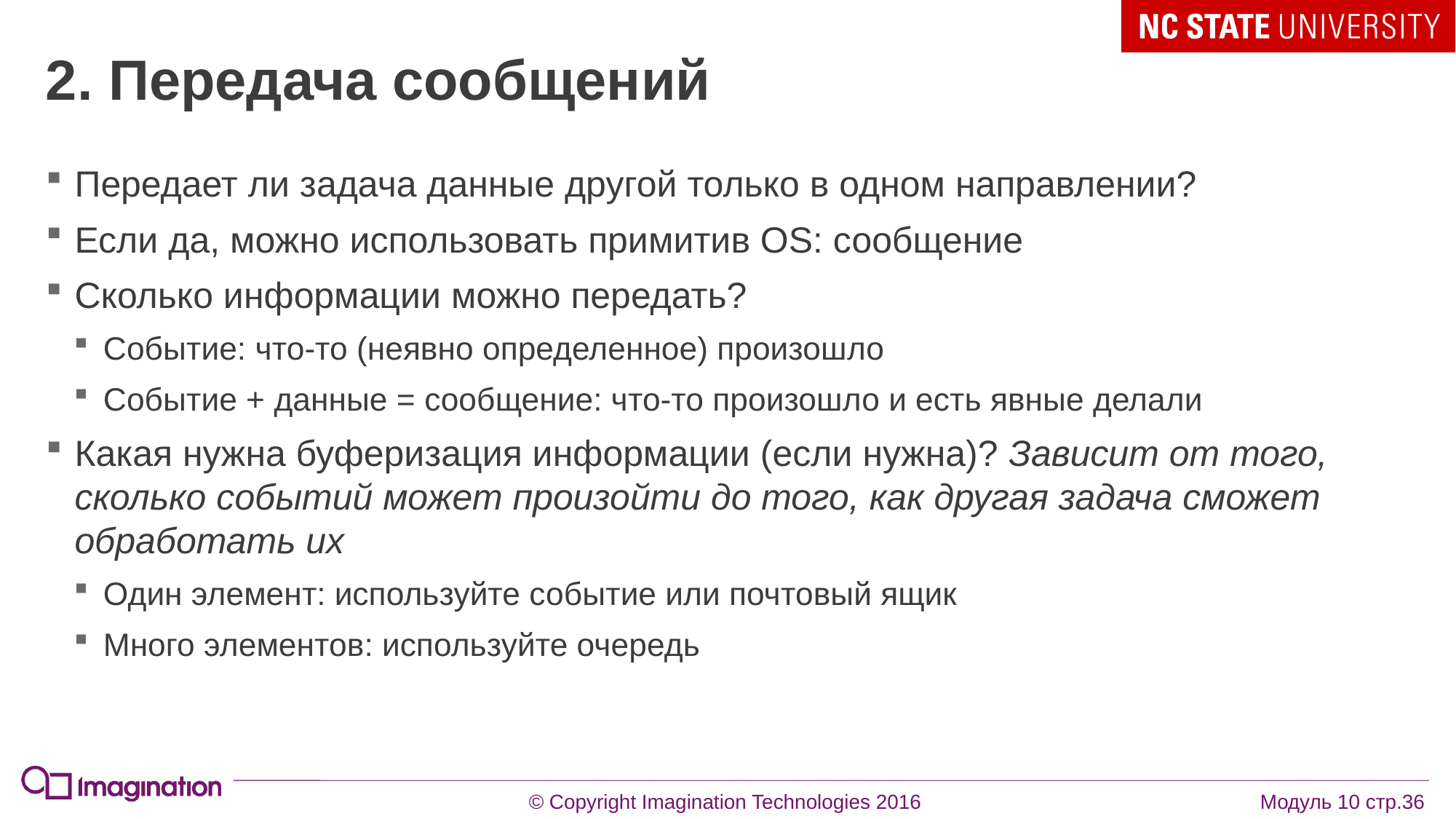

# 2. Передача сообщений

Передает ли задача данные другой только в одном направлении?
Если да, можно использовать примитив OS: сообщение
Сколько информации можно передать?
Событие: что-то (неявно определенное) произошло
Событие + данные = сообщение: что-то произошло и есть явные делали
Какая нужна буферизация информации (если нужна)? Зависит от того, сколько событий может произойти до того, как другая задача сможет обработать их
Один элемент: используйте событие или почтовый ящик
Много элементов: используйте очередь